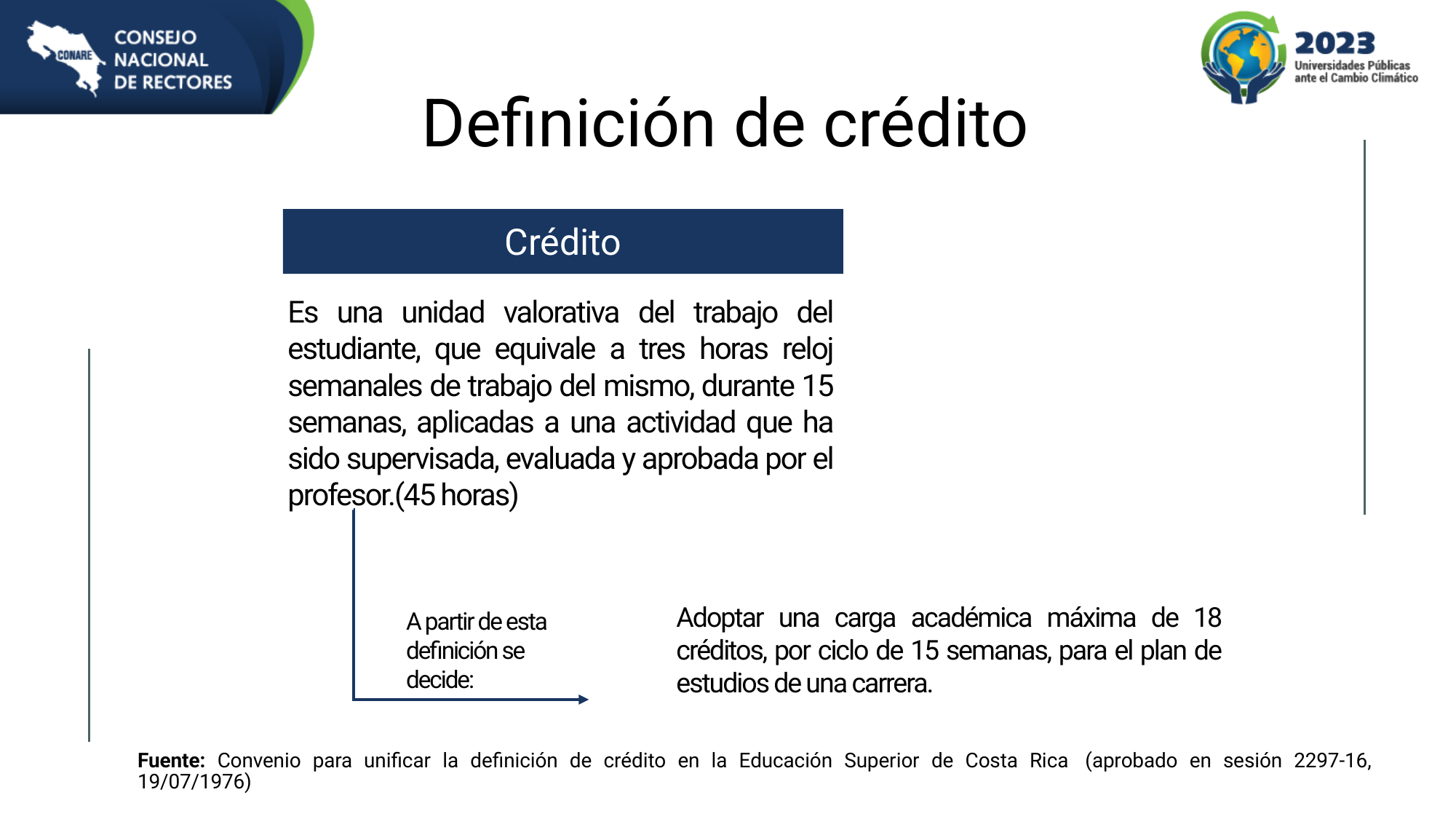

Definición de crédito
Crédito
Es una unidad valorativa del trabajo del estudiante, que equivale a tres horas reloj semanales de trabajo del mismo, durante 15 semanas, aplicadas a una actividad que ha sido supervisada, evaluada y aprobada por el profesor.(45 horas)
Adoptar una carga académica máxima de 18 créditos, por ciclo de 15 semanas, para el plan de estudios de una carrera.
A partir de esta definición se decide:
Fuente: Convenio para unificar la definición de crédito en la Educación Superior de Costa Rica  (aprobado en sesión 2297-16, 19/07/1976)